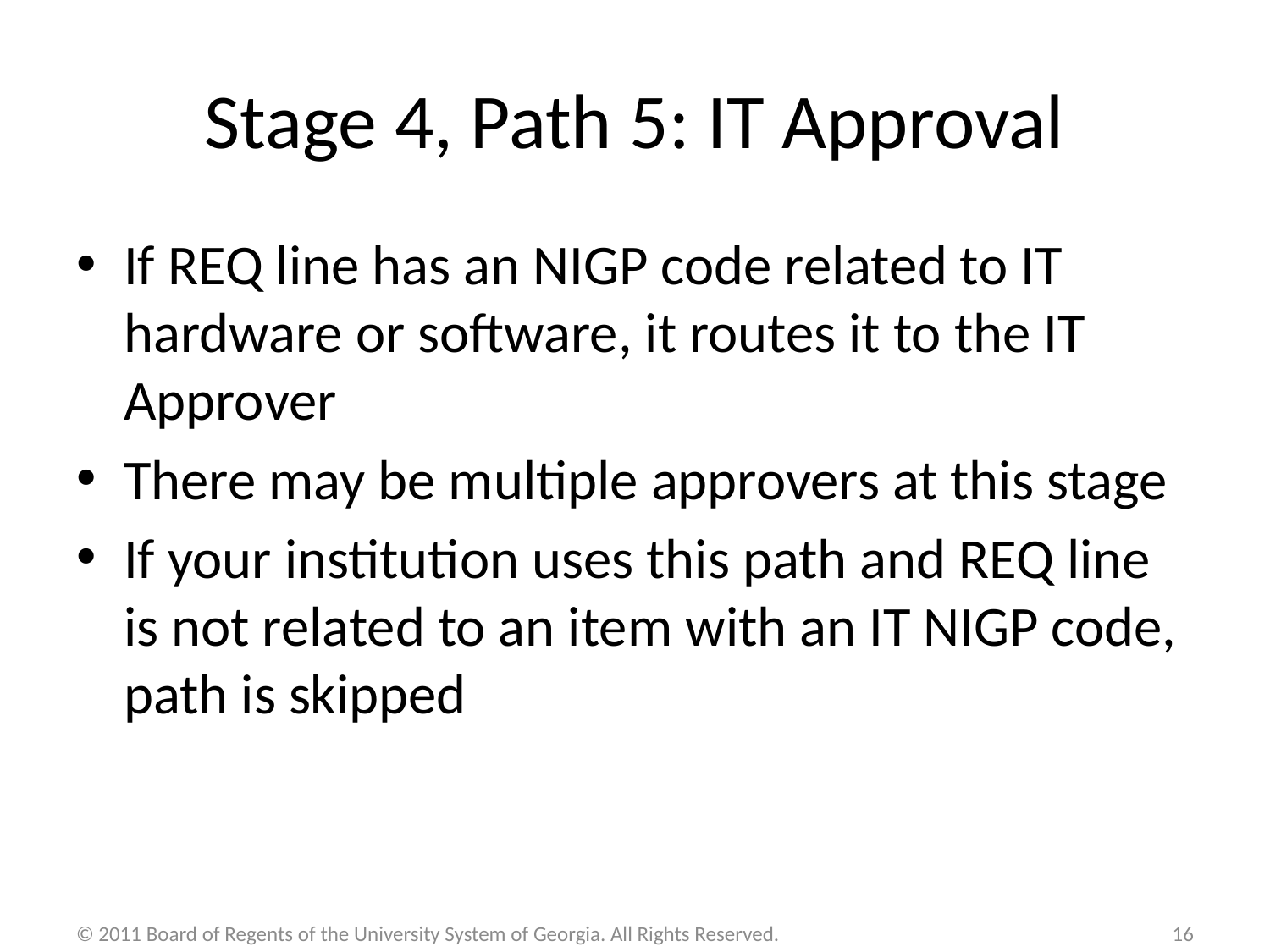

# Stage 4, Path 5: IT Approval
If REQ line has an NIGP code related to IT hardware or software, it routes it to the IT Approver
There may be multiple approvers at this stage
If your institution uses this path and REQ line is not related to an item with an IT NIGP code, path is skipped

© 2011 Board of Regents of the University System of Georgia. All Rights Reserved.
16